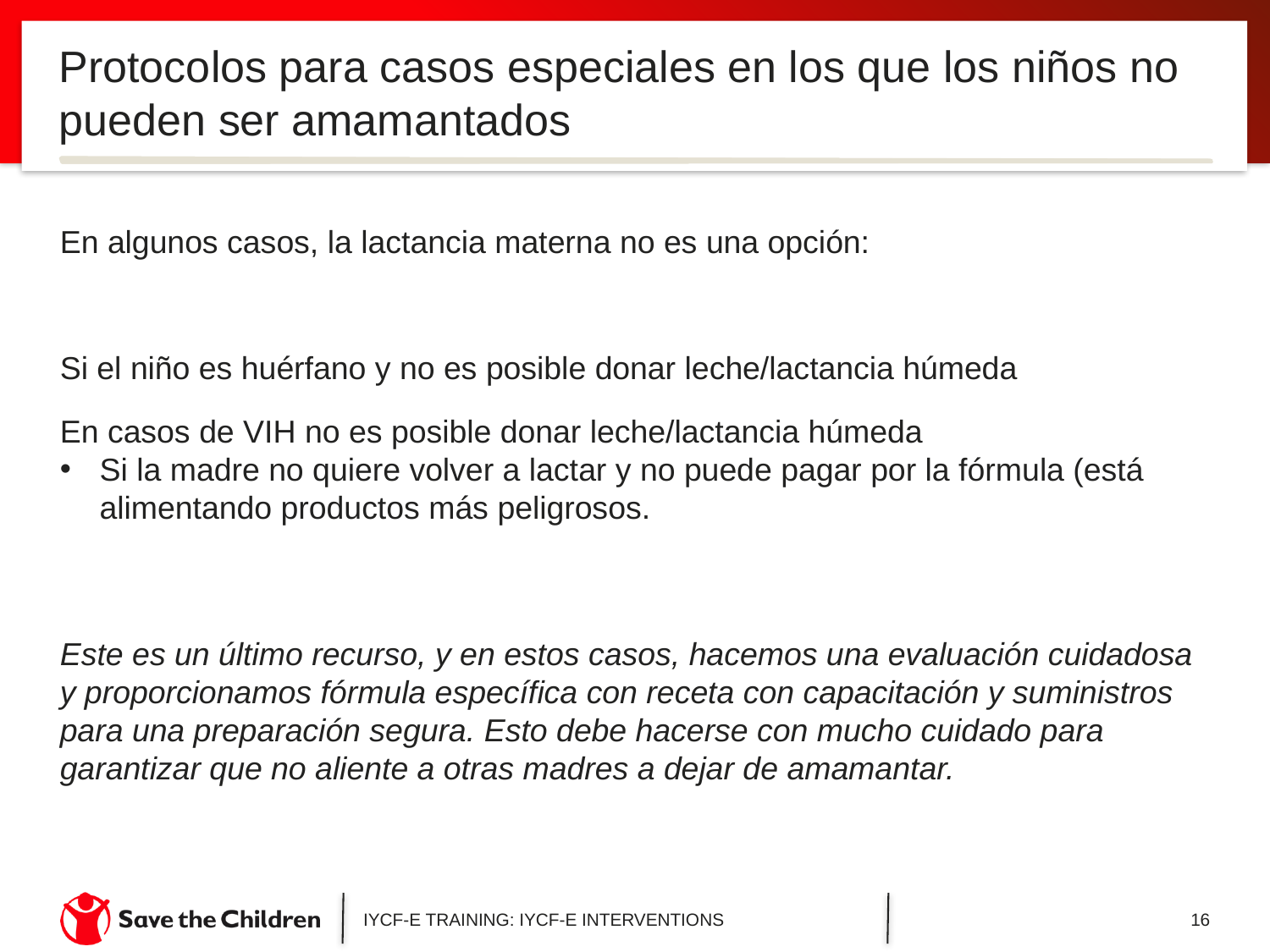

Protocolos para casos especiales en los que los niños no pueden ser amamantados
En algunos casos, la lactancia materna no es una opción:

Si el niño es huérfano y no es posible donar leche/lactancia húmeda
En casos de VIH no es posible donar leche/lactancia húmeda
Si la madre no quiere volver a lactar y no puede pagar por la fórmula (está alimentando productos más peligrosos.

Este es un último recurso, y en estos casos, hacemos una evaluación cuidadosa y proporcionamos fórmula específica con receta con capacitación y suministros para una preparación segura. Esto debe hacerse con mucho cuidado para garantizar que no aliente a otras madres a dejar de amamantar.

IYCF-E TRAINING: IYCF-E INTERVENTIONS
16